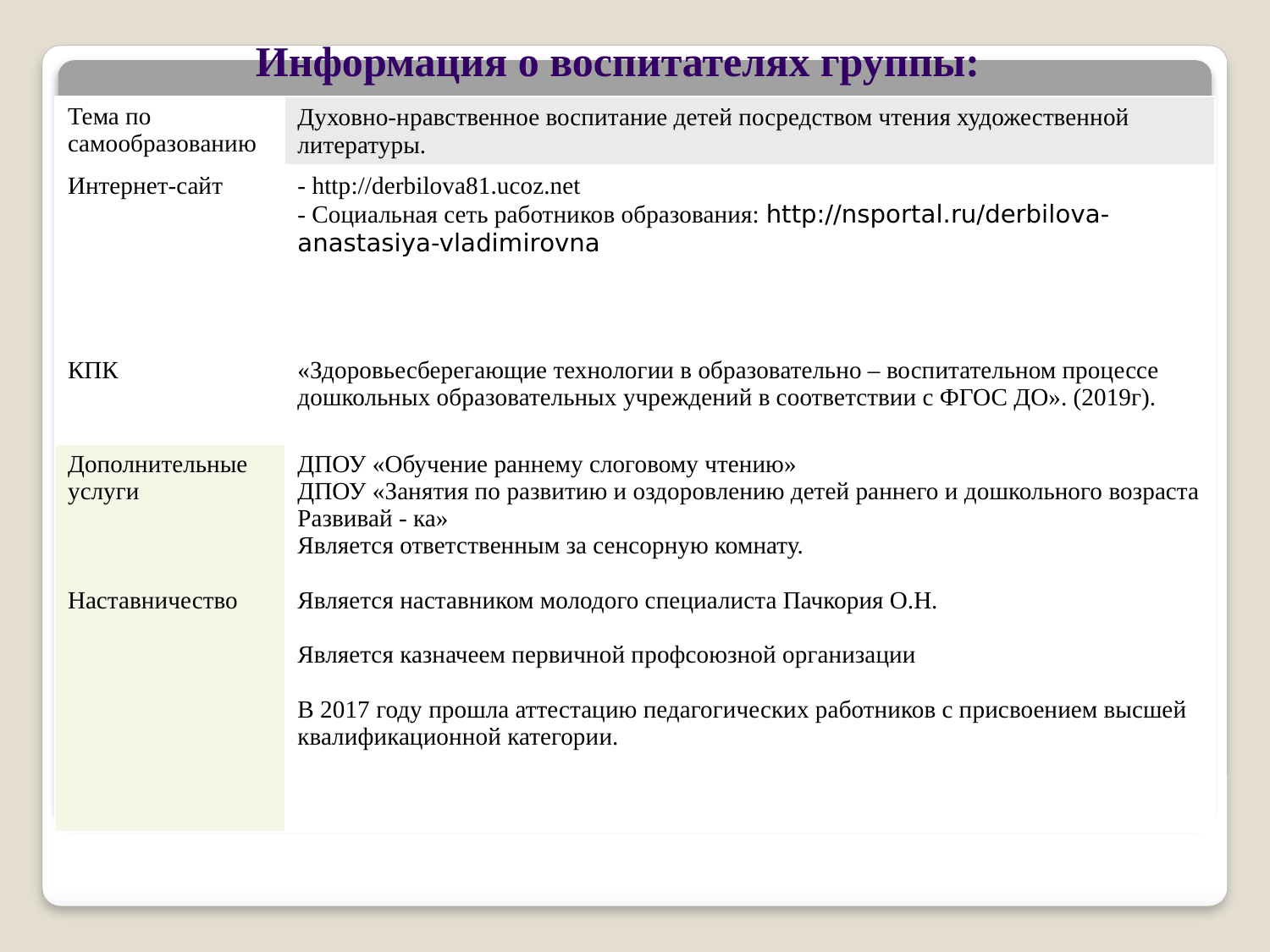

# Информация о воспитателях группы: Дербилова Анастасия Владимировна
| Тема по самообразованию | Духовно-нравственное воспитание детей посредством чтения художественной литературы. |
| --- | --- |
| Интернет-сайт | - http://derbilova81.ucoz.net - Социальная сеть работников образования: http://nsportal.ru/derbilova-anastasiya-vladimirovna |
| КПК | «Здоровьесберегающие технологии в образовательно – воспитательном процессе дошкольных образовательных учреждений в соответствии с ФГОС ДО». (2019г). |
| Дополнительные услуги Наставничество | ДПОУ «Обучение раннему слоговому чтению» ДПОУ «Занятия по развитию и оздоровлению детей раннего и дошкольного возраста Развивай - ка» Является ответственным за сенсорную комнату. Является наставником молодого специалиста Пачкория О.Н. Является казначеем первичной профсоюзной организации В 2017 году прошла аттестацию педагогических работников с присвоением высшей квалификационной категории. |